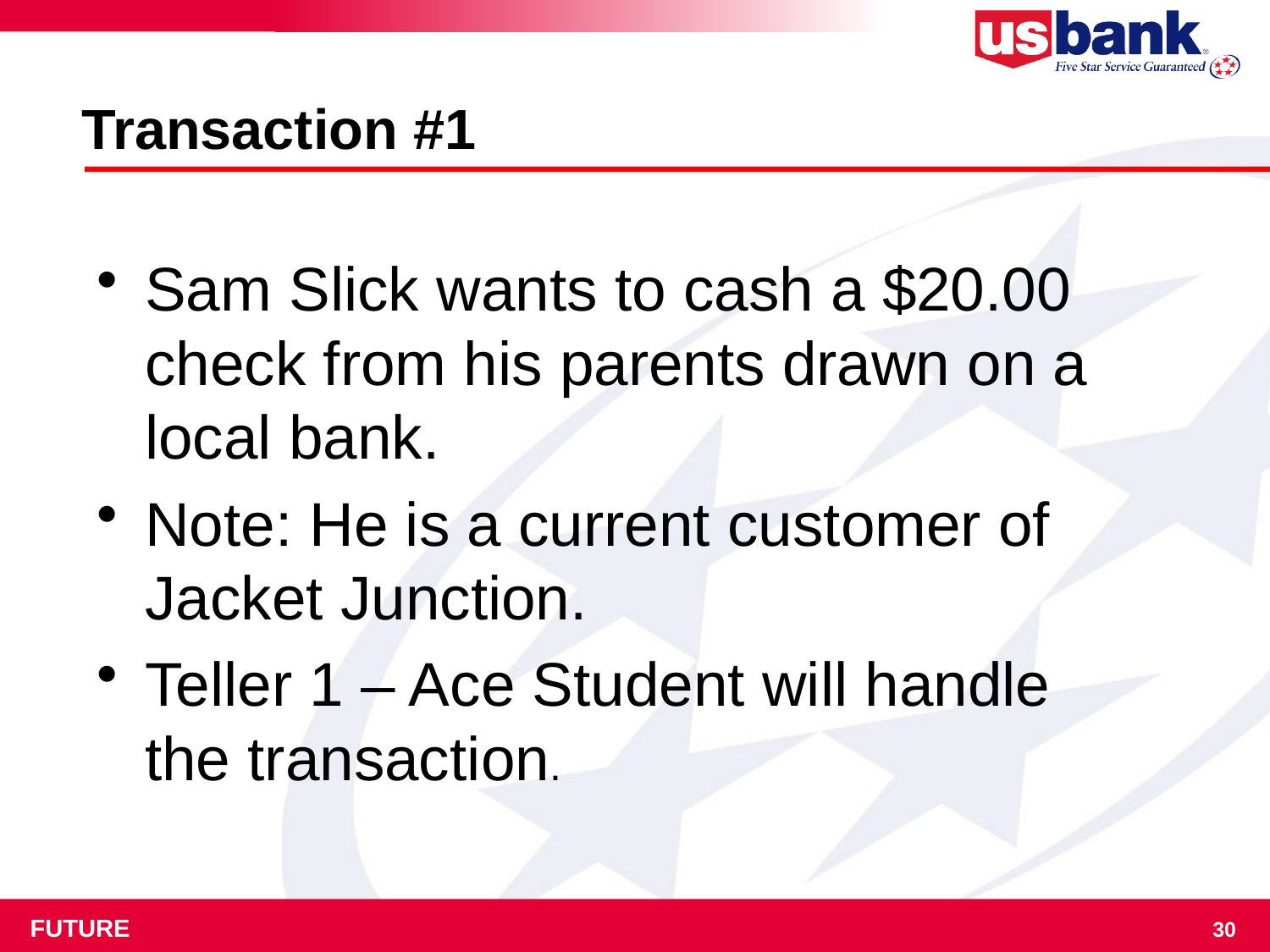

# Transaction #1
Sam Slick wants to cash a $20.00 check from his parents drawn on a local bank.
Note: He is a current customer of Jacket Junction.
Teller 1 – Ace Student will handle the transaction.